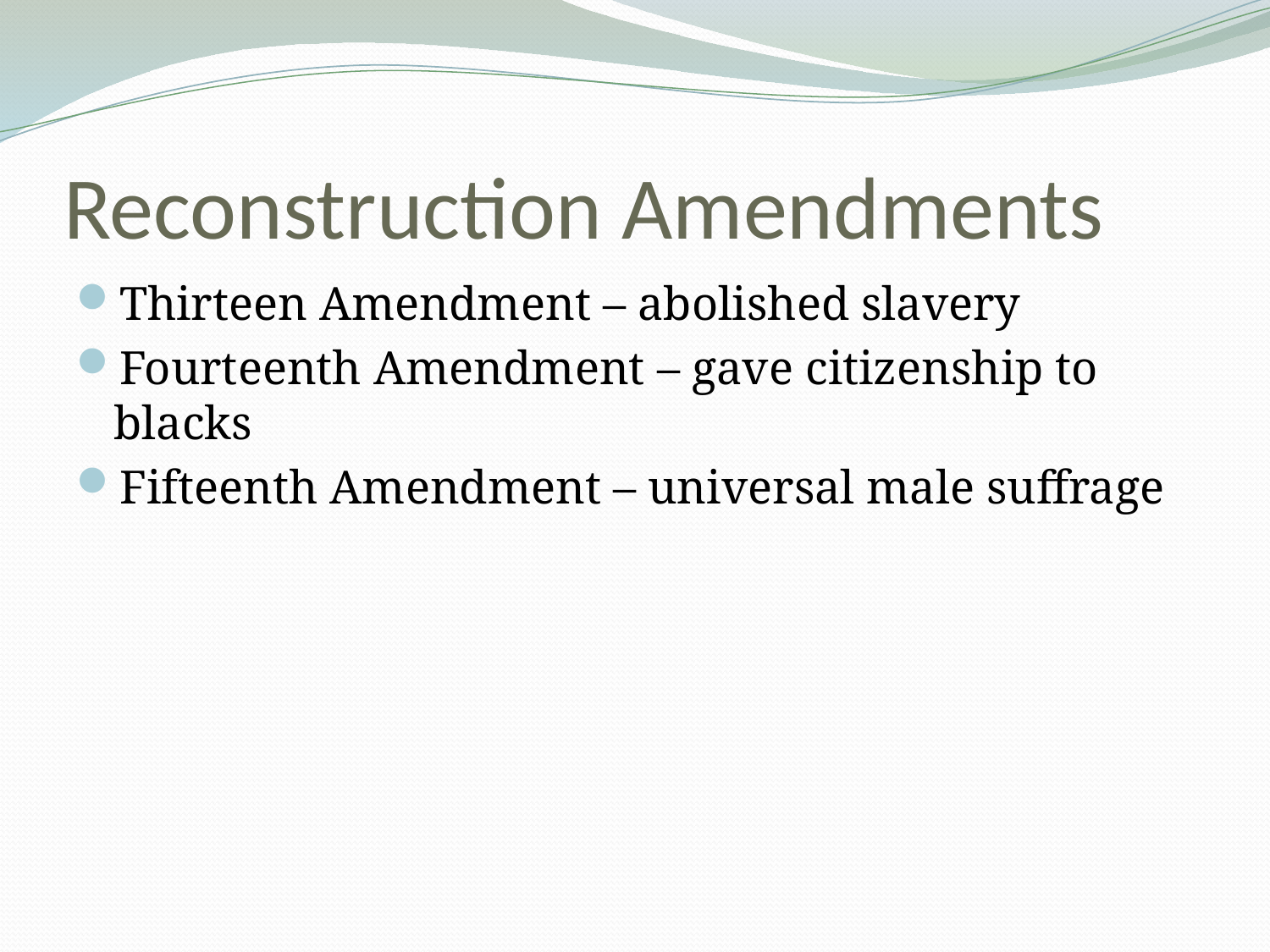

# Reconstruction Amendments
Thirteen Amendment – abolished slavery
Fourteenth Amendment – gave citizenship to blacks
Fifteenth Amendment – universal male suffrage